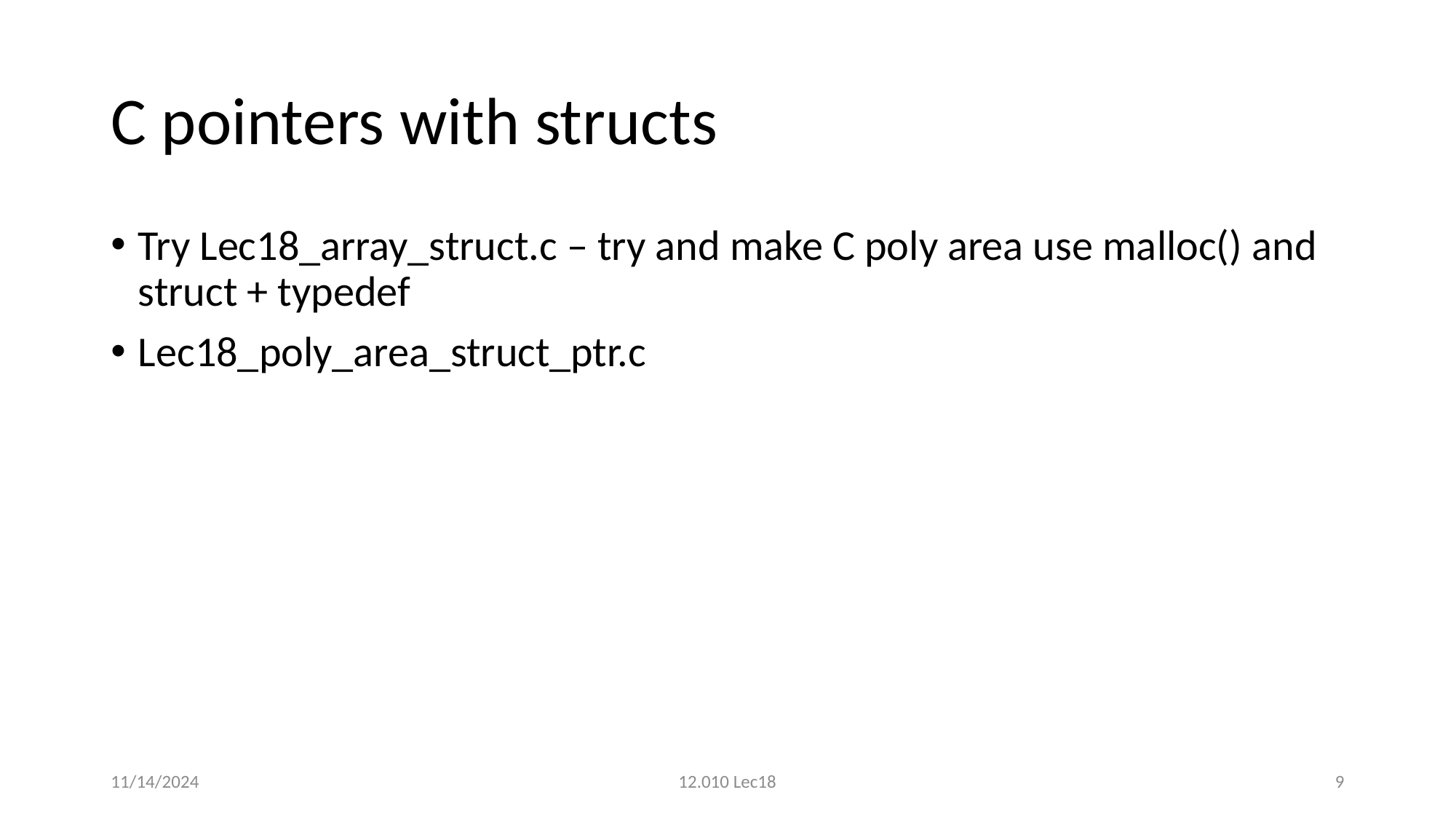

# C pointers with structs
Try Lec18_array_struct.c – try and make C poly area use malloc() and struct + typedef
Lec18_poly_area_struct_ptr.c
11/14/2024
12.010 Lec18
9